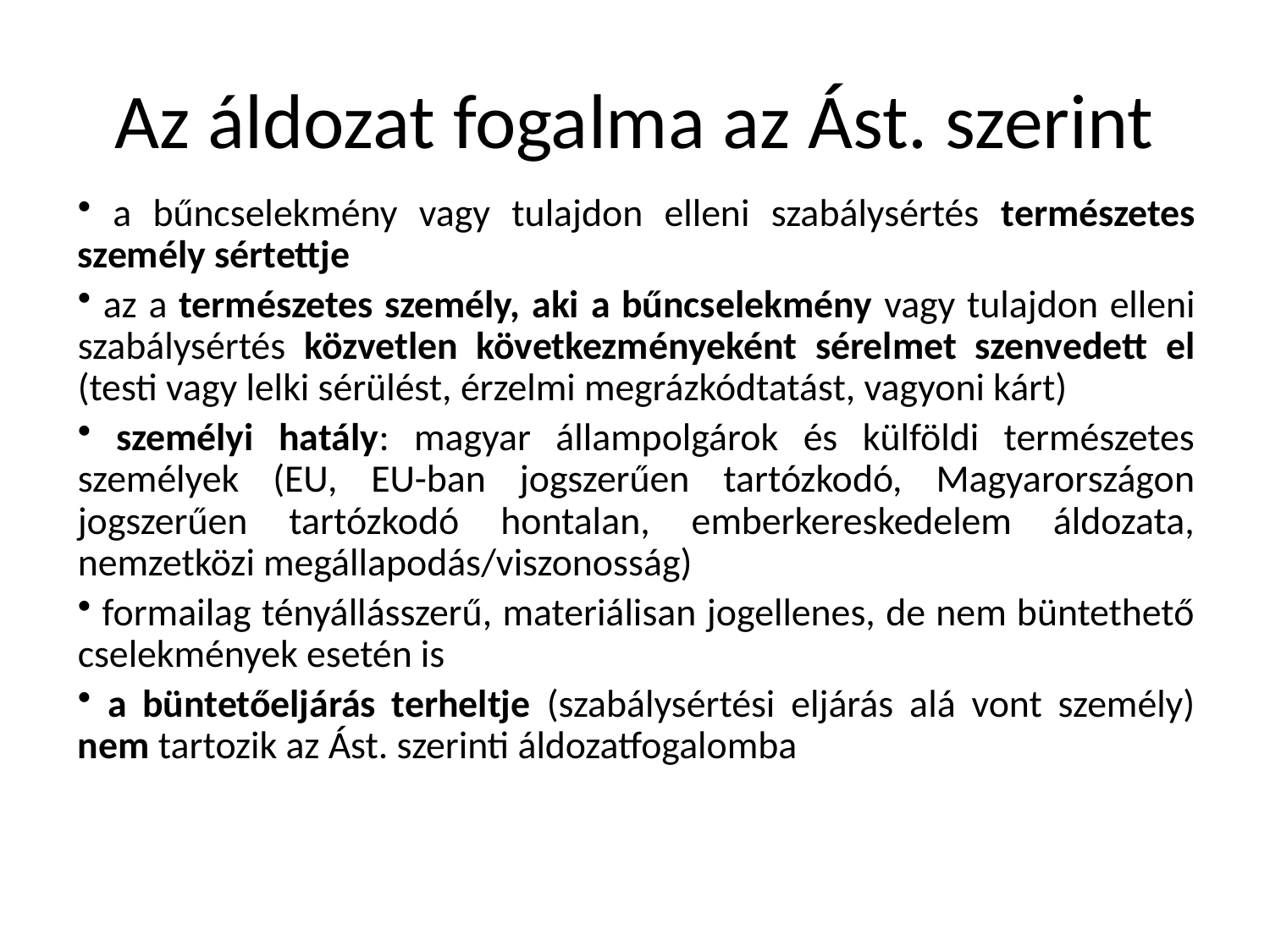

# Az áldozat fogalma az Ást. szerint
 a bűncselekmény vagy tulajdon elleni szabálysértés természetes személy sértettje
 az a természetes személy, aki a bűncselekmény vagy tulajdon elleni szabálysértés közvetlen következményeként sérelmet szenvedett el (testi vagy lelki sérülést, érzelmi megrázkódtatást, vagyoni kárt)
 személyi hatály: magyar állampolgárok és külföldi természetes személyek (EU, EU-ban jogszerűen tartózkodó, Magyarországon jogszerűen tartózkodó hontalan, emberkereskedelem áldozata, nemzetközi megállapodás/viszonosság)
 formailag tényállásszerű, materiálisan jogellenes, de nem büntethető cselekmények esetén is
 a büntetőeljárás terheltje (szabálysértési eljárás alá vont személy) nem tartozik az Ást. szerinti áldozatfogalomba